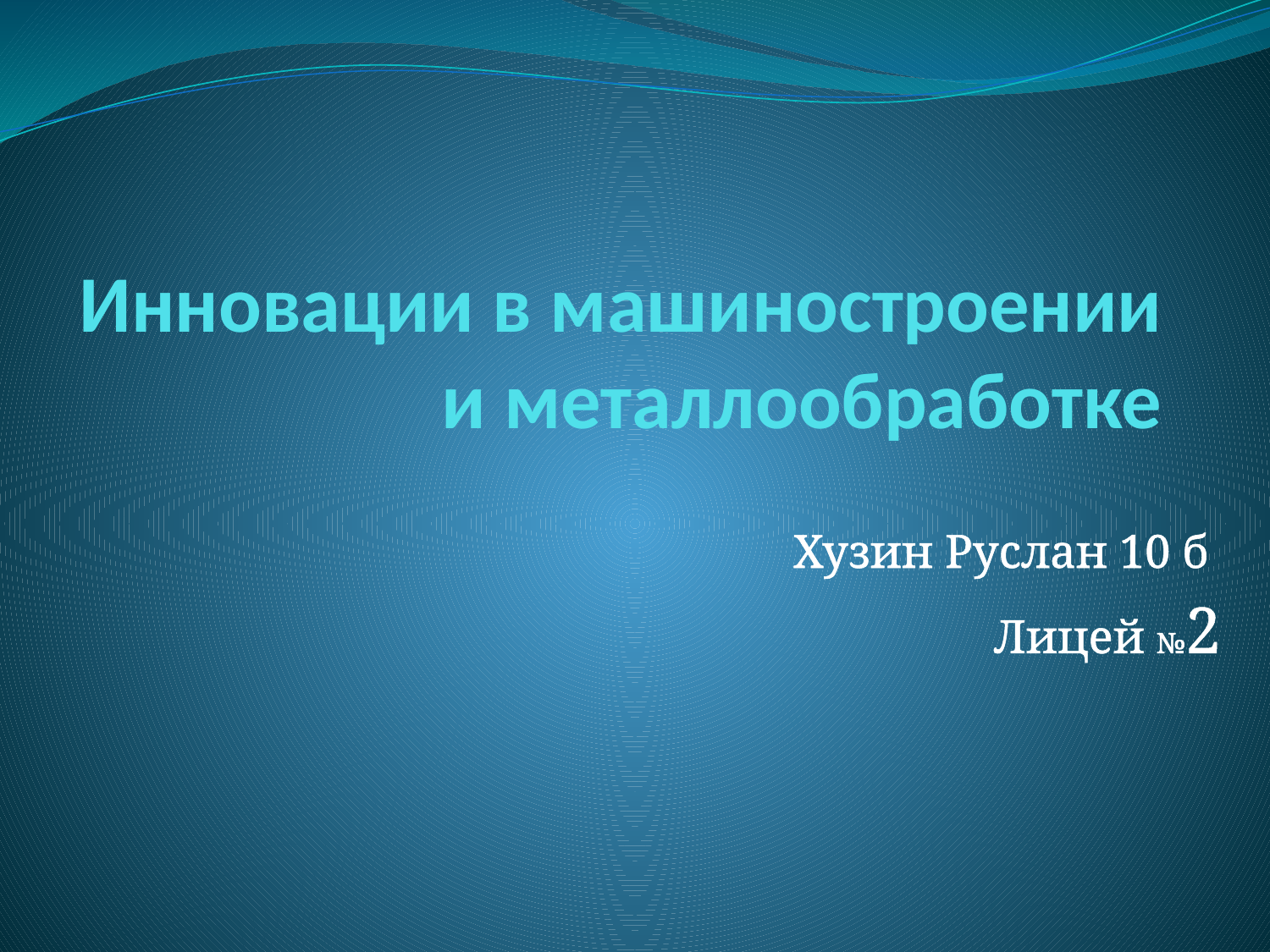

# Инновации в машиностроении и металлообработке
Хузин Руслан 10 б
Лицей №2